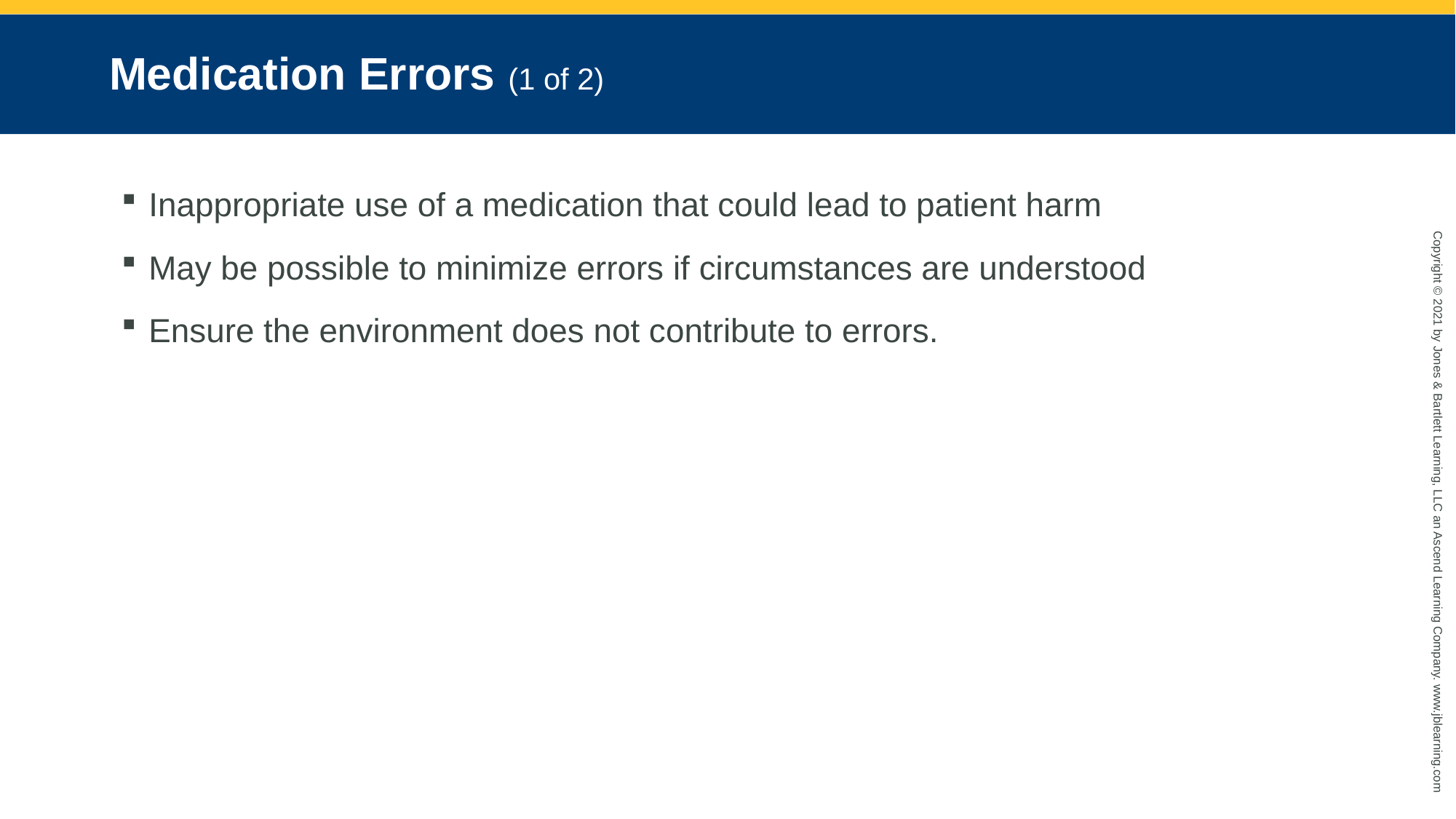

# Medication Errors (1 of 2)
Inappropriate use of a medication that could lead to patient harm
May be possible to minimize errors if circumstances are understood
Ensure the environment does not contribute to errors.